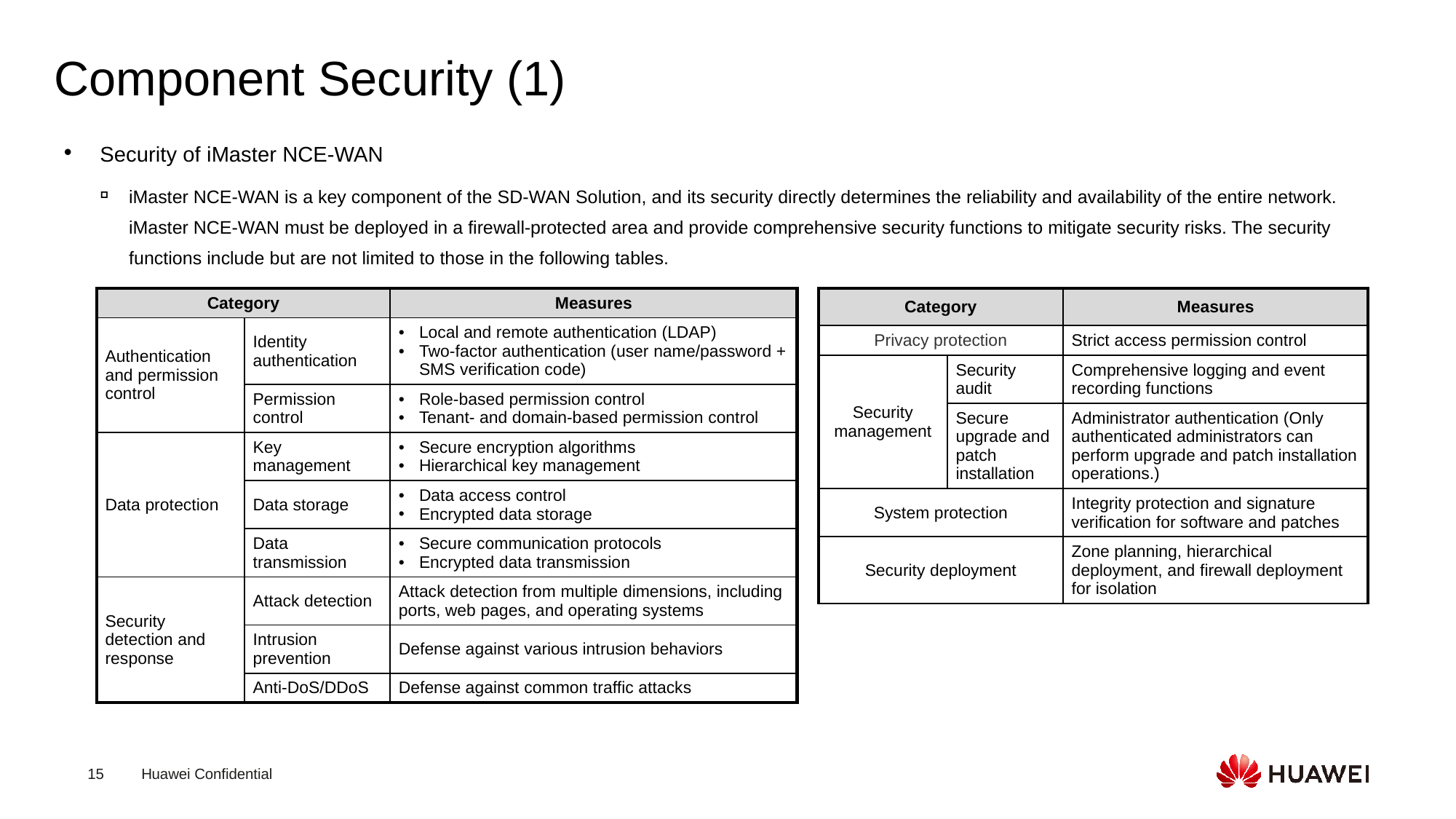

# Component Security (1)
Security of iMaster NCE-WAN
iMaster NCE-WAN is a key component of the SD-WAN Solution, and its security directly determines the reliability and availability of the entire network. iMaster NCE-WAN must be deployed in a firewall-protected area and provide comprehensive security functions to mitigate security risks. The security functions include but are not limited to those in the following tables.

| Category |  | Measures |
| --- | --- | --- |
| Authentication and permission control | Identity authentication | Local and remote authentication (LDAP) Two-factor authentication (user name/password + SMS verification code) |
|  | Permission control | Role-based permission control Tenant- and domain-based permission control |
| Data protection | Key management | Secure encryption algorithms Hierarchical key management |
|  | Data storage | Data access control Encrypted data storage |
|  | Data transmission | Secure communication protocols Encrypted data transmission |
| Security detection and response | Attack detection | Attack detection from multiple dimensions, including ports, web pages, and operating systems |
|  | Intrusion prevention | Defense against various intrusion behaviors |
|  | Anti-DoS/DDoS | Defense against common traffic attacks |
| Category |  | Measures |
| --- | --- | --- |
| Privacy protection |  | Strict access permission control |
| Security management | Security audit | Comprehensive logging and event recording functions |
|  | Secure upgrade and patch installation | Administrator authentication (Only authenticated administrators can perform upgrade and patch installation operations.) |
| System protection |  | Integrity protection and signature verification for software and patches |
| Security deployment |  | Zone planning, hierarchical deployment, and firewall deployment for isolation |